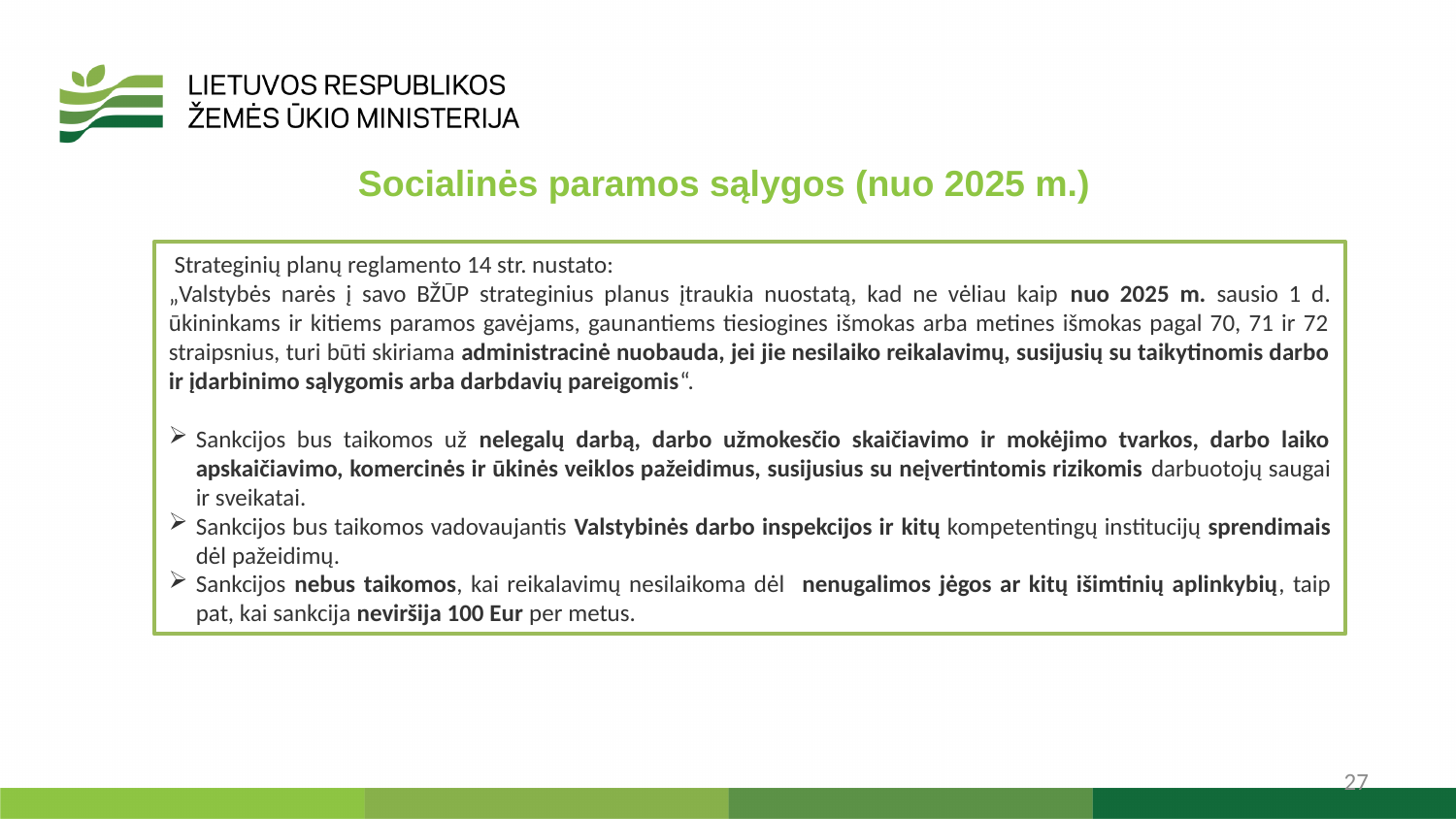

Socialinės paramos sąlygos (nuo 2025 m.)
 Strateginių planų reglamento 14 str. nustato:
„Valstybės narės į savo BŽŪP strateginius planus įtraukia nuostatą, kad ne vėliau kaip nuo 2025 m. sausio 1 d. ūkininkams ir kitiems paramos gavėjams, gaunantiems tiesiogines išmokas arba metines išmokas pagal 70, 71 ir 72 straipsnius, turi būti skiriama administracinė nuobauda, jei jie nesilaiko reikalavimų, susijusių su taikytinomis darbo ir įdarbinimo sąlygomis arba darbdavių pareigomis“.

Sankcijos bus taikomos už nelegalų darbą, darbo užmokesčio skaičiavimo ir mokėjimo tvarkos, darbo laiko apskaičiavimo, komercinės ir ūkinės veiklos pažeidimus, susijusius su neįvertintomis rizikomis darbuotojų saugai ir sveikatai.
Sankcijos bus taikomos vadovaujantis Valstybinės darbo inspekcijos ir kitų kompetentingų institucijų sprendimais dėl pažeidimų.
Sankcijos nebus taikomos, kai reikalavimų nesilaikoma dėl  nenugalimos jėgos ar kitų išimtinių aplinkybių, taip pat, kai sankcija neviršija 100 Eur per metus.
27